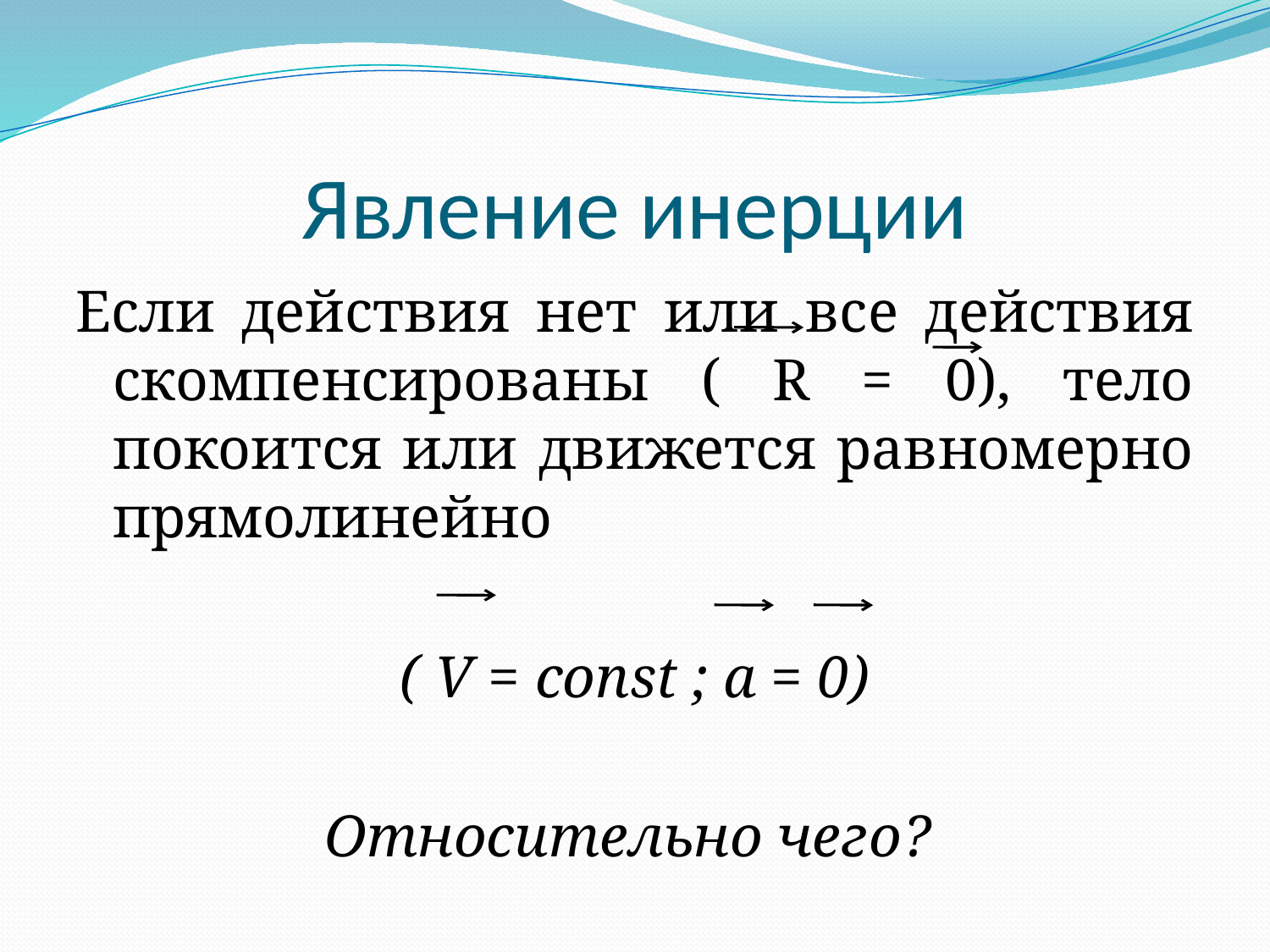

# Явление инерции
Если действия нет или все действия скомпенсированы ( R = 0), тело покоится или движется равномерно прямолинейно

( V = const ; а = 0)

Относительно чего?